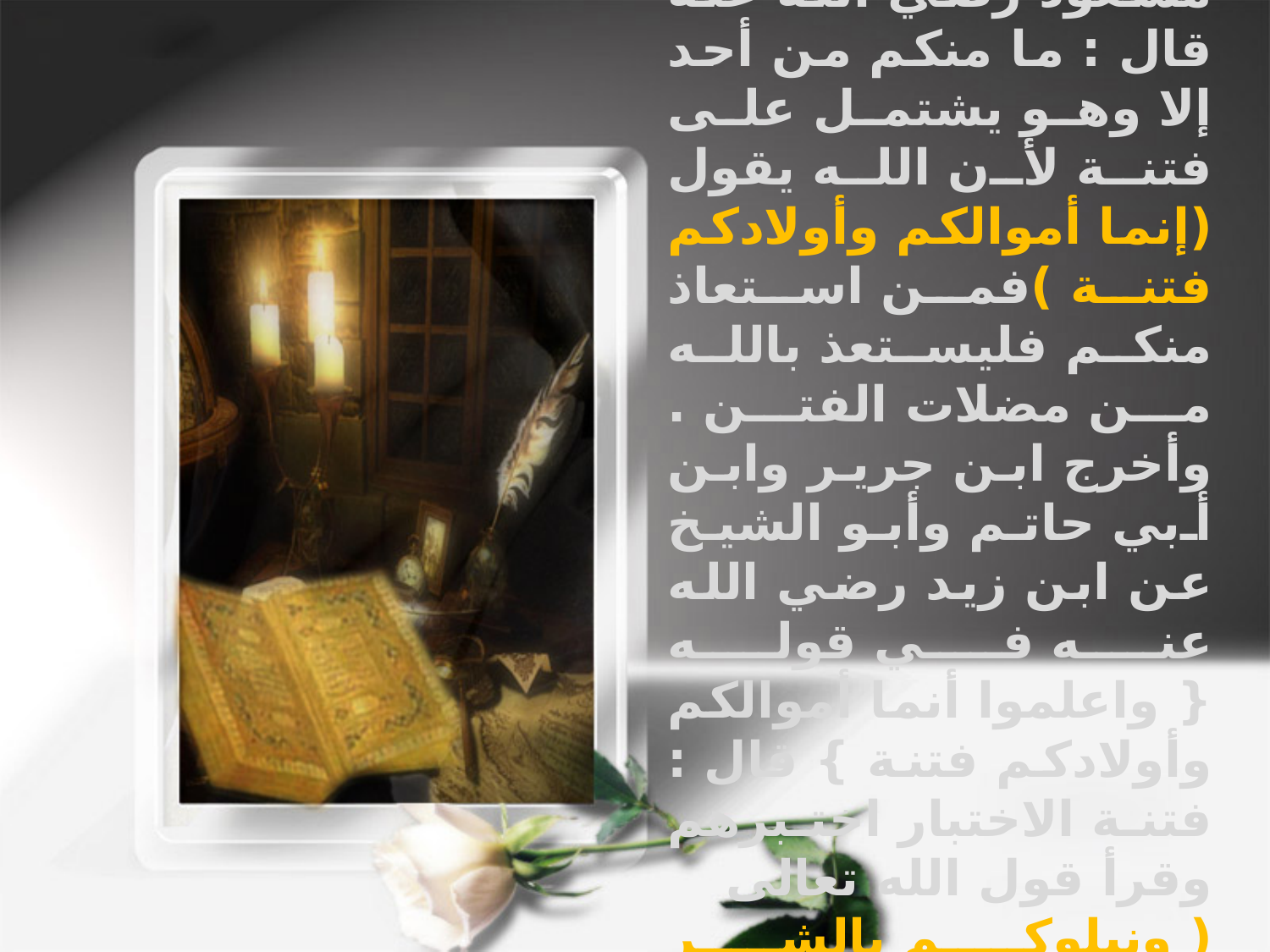

أخرج ابن جرير وابن أبي حاتم وأبو الشيخ رضي الله عنه عن ابن مسعود رضي الله عنه قال : ما منكم من أحد إلا وهو يشتمل على فتنة لأن الله يقول (إنما أموالكم وأولادكم فتنة )فمن استعاذ منكم فليستعذ بالله من مضلات الفتن . وأخرج ابن جرير وابن أبي حاتم وأبو الشيخ عن ابن زيد رضي الله عنه في قوله { واعلموا أنما أموالكم وأولادكم فتنة } قال : فتنة الاختبار اختبرهم وقرأ قول الله تعالى
( ونبلوكم بالشر والخير فتنة ) الأنبياء 35     الدر المنثور